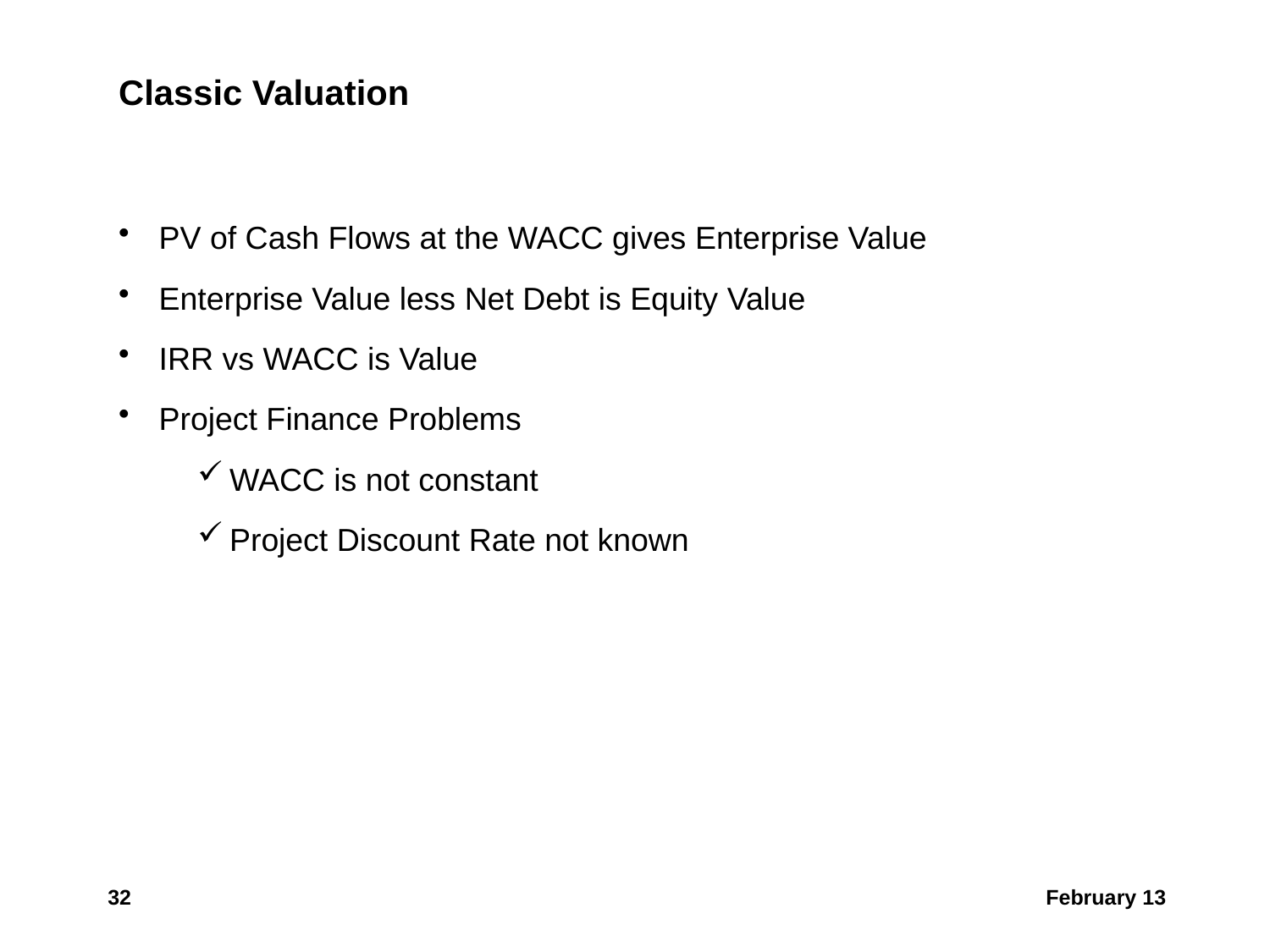

# Classic Valuation
PV of Cash Flows at the WACC gives Enterprise Value
Enterprise Value less Net Debt is Equity Value
IRR vs WACC is Value
Project Finance Problems
WACC is not constant
Project Discount Rate not known